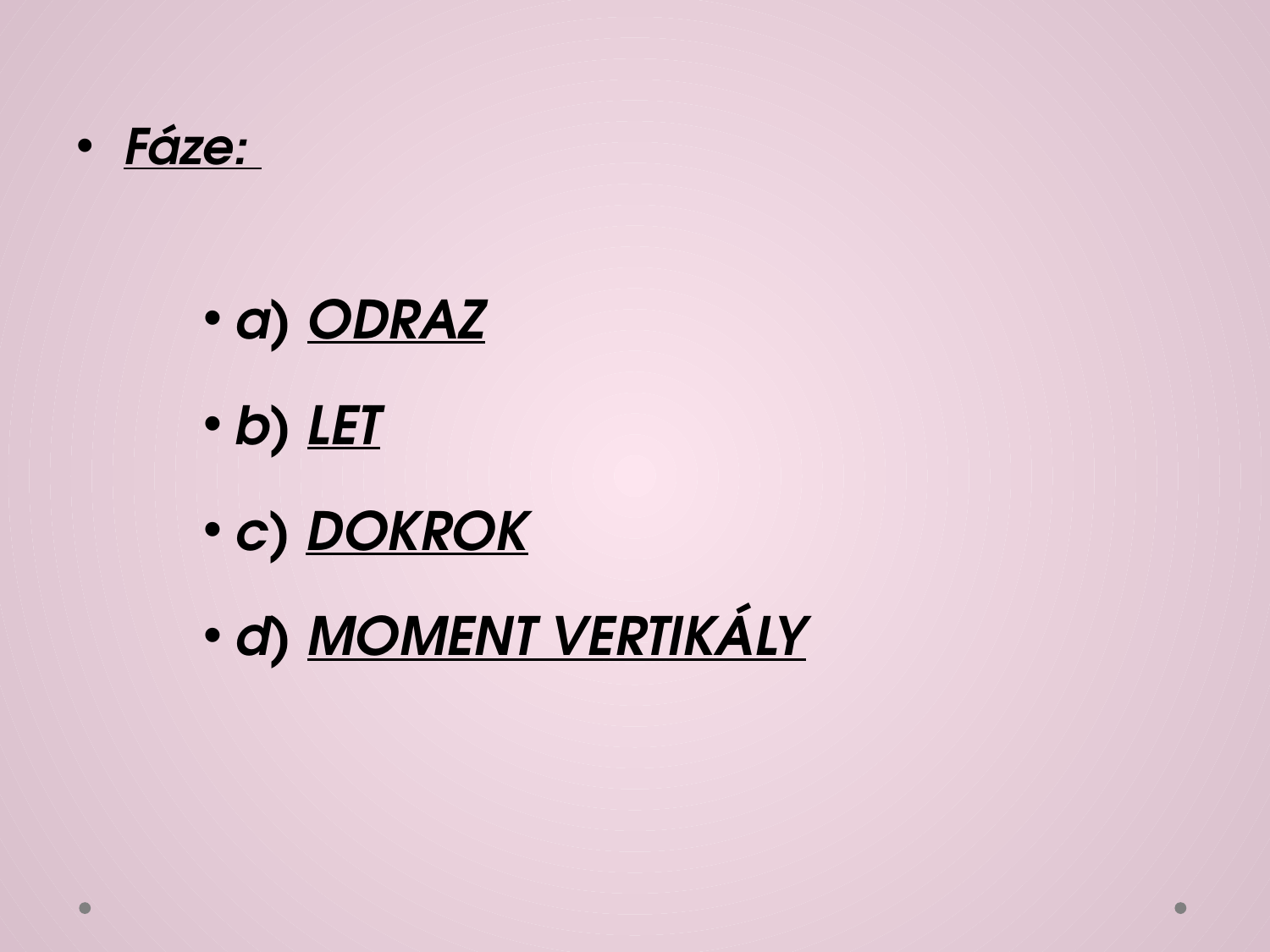

Fáze:

a) ODRAZ
b) LET
c) DOKROK
d) MOMENT VERTIKÁLY